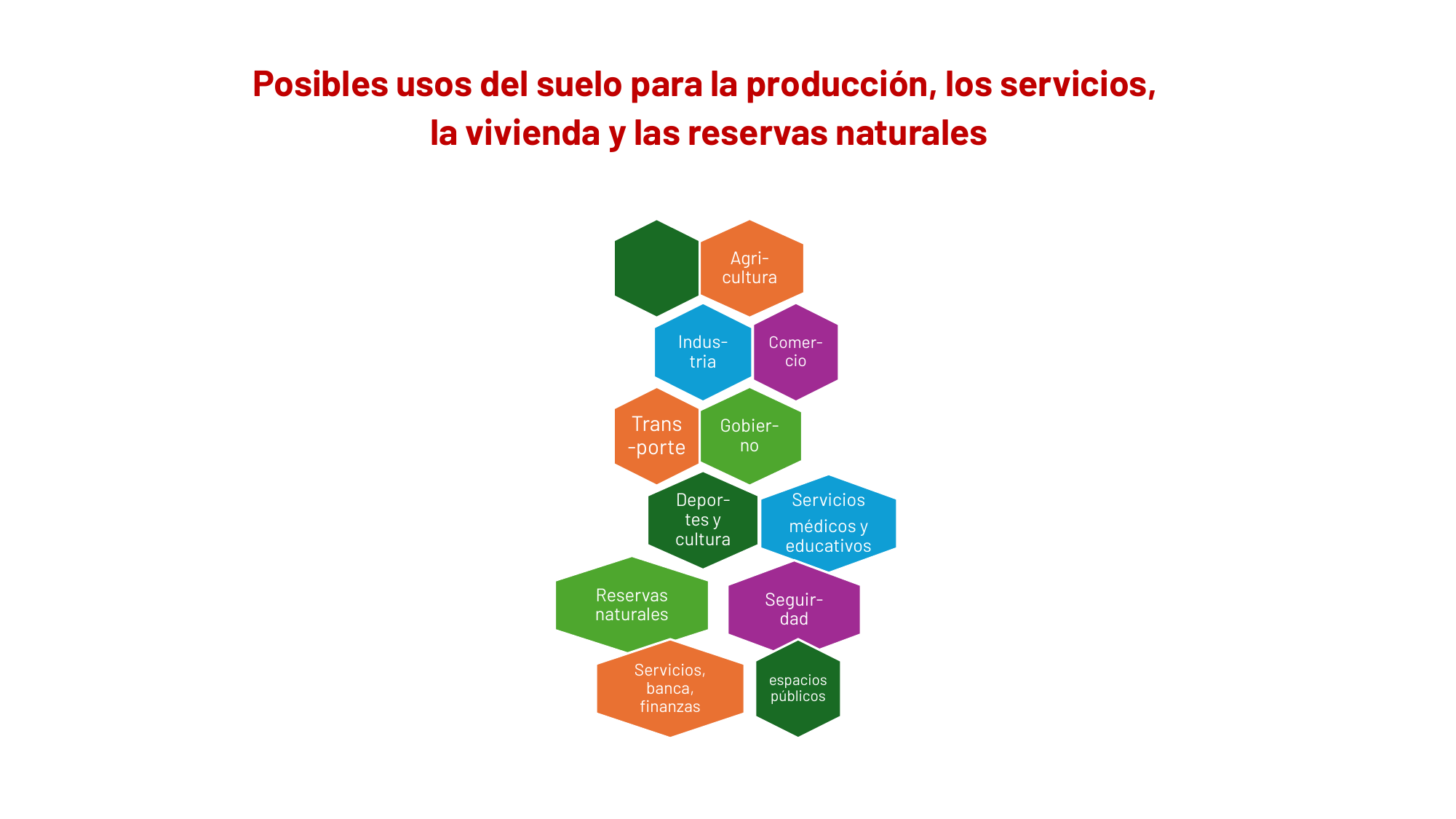

Posibles usos del suelo para la producción, los servicios,
la vivienda y las reservas naturales
Agri-cultura

Indus-tria
Comer-cio
Gobier-no
Trans-porte
Depor-tes y cultura
Servicios
médicos y educativos
Seguir-dad
Reservas naturales
Servicios, banca, finanzas
espacios públicos